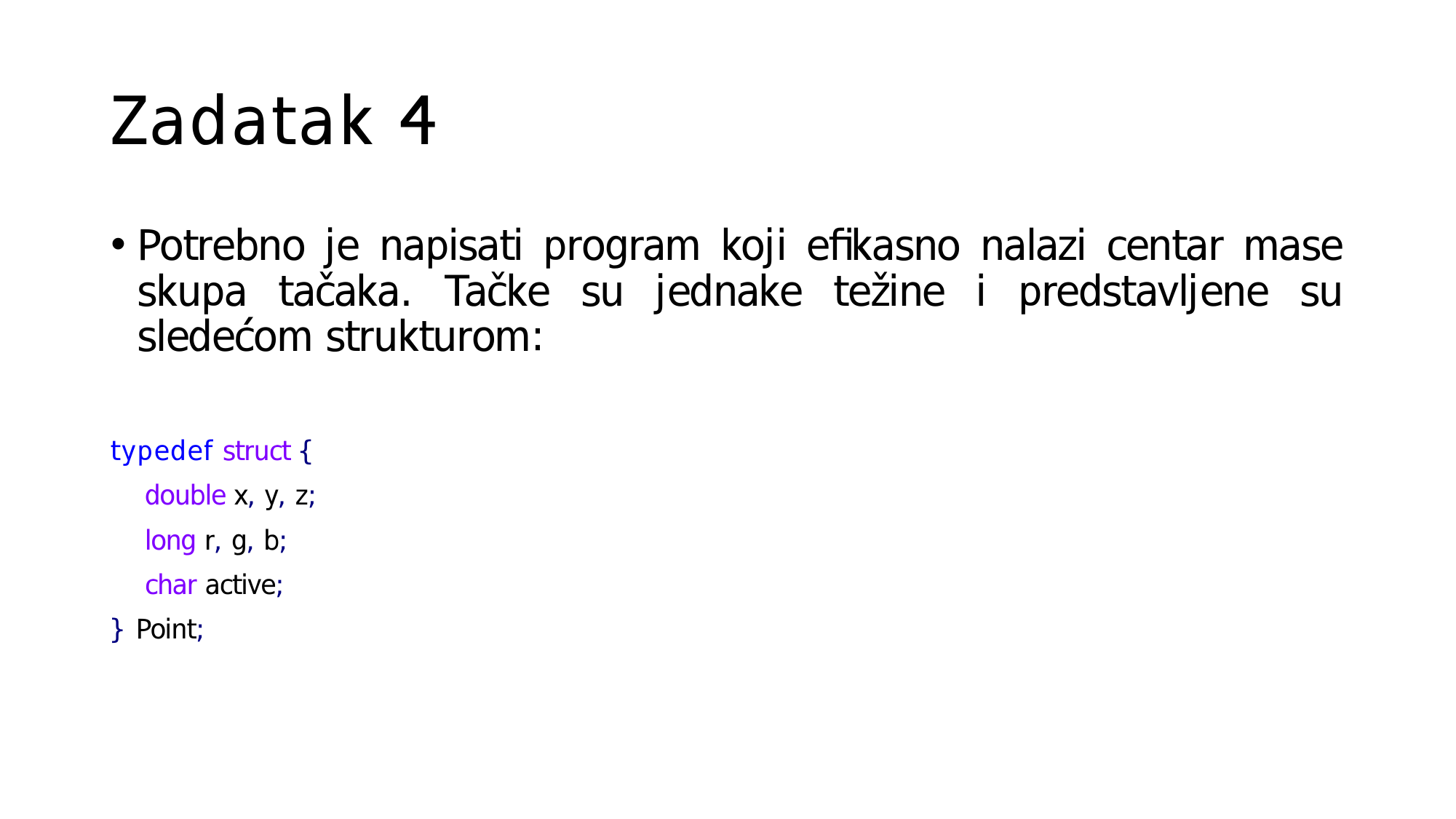

# Zadatak 4
Potrebno je napisati program koji efikasno nalazi centar mase skupa tačaka. Tačke su jednake težine i predstavljene su sledećom strukturom:

typedef struct {
    double x, y, z;
    long r, g, b;
    char active;
} Point;